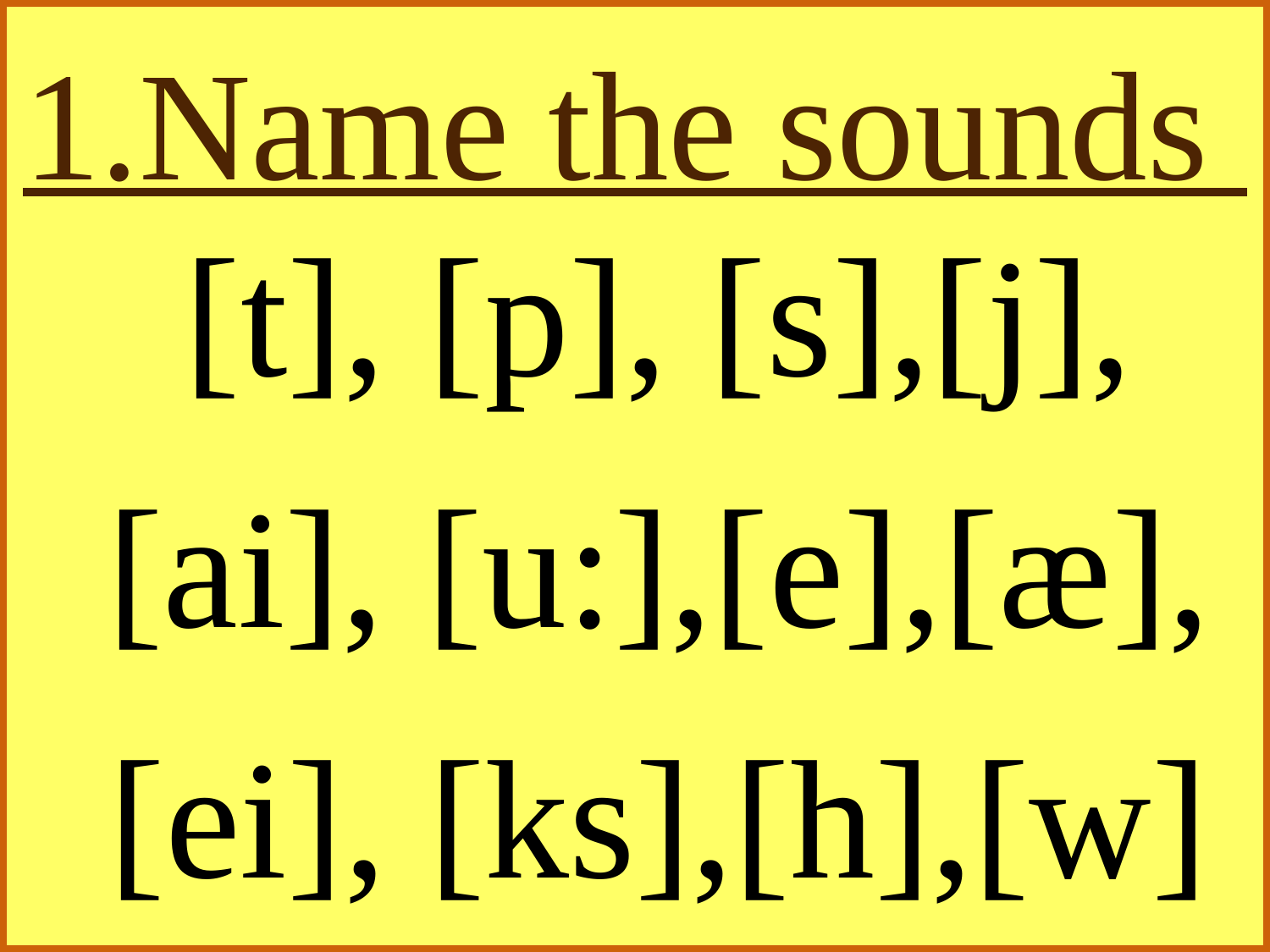

# 1.Name the sounds
[t], [p], [s],[j],
[ai], [u:],[e],[æ],
[ei], [ks],[h],[w]